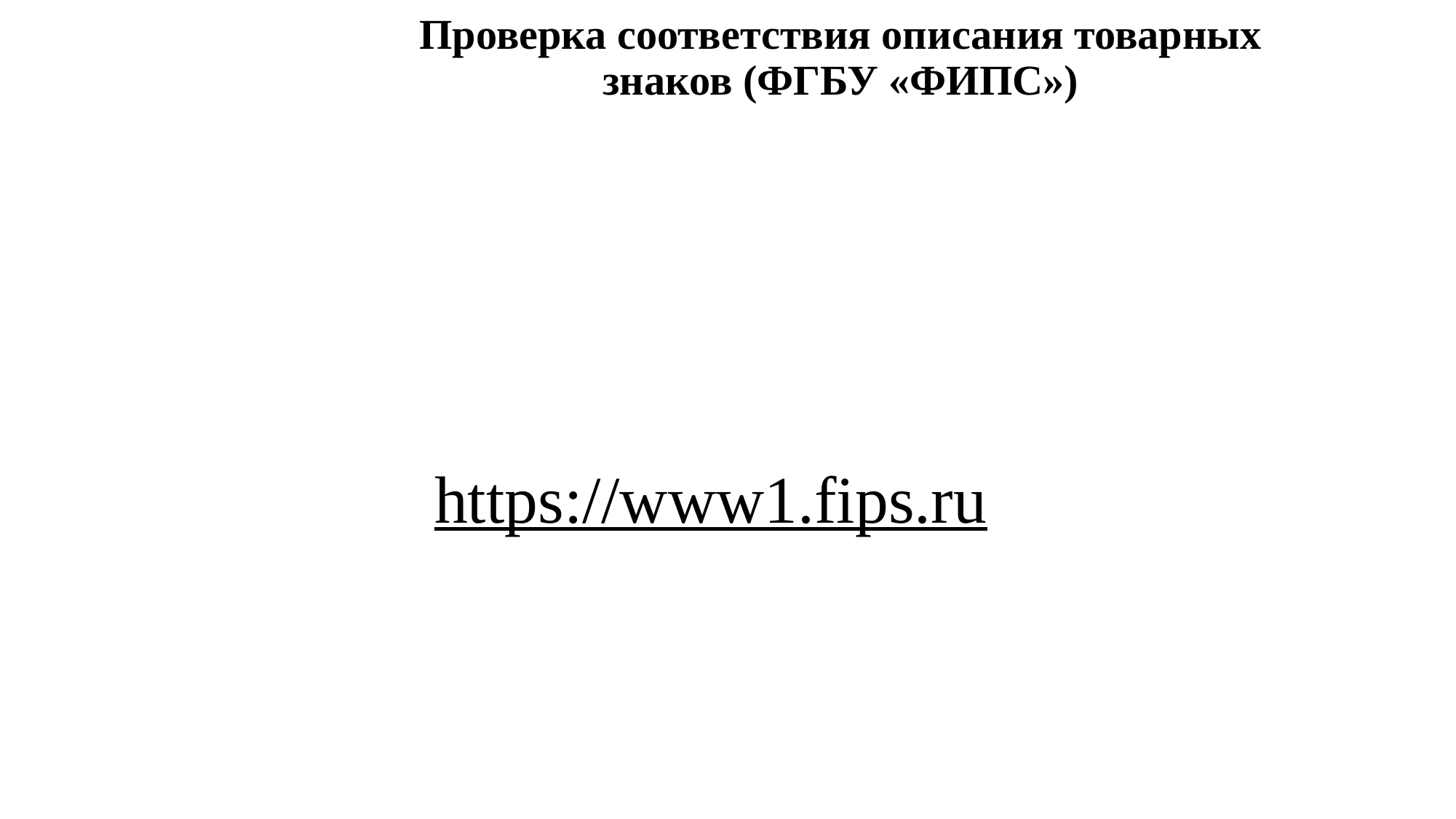

# Проверка соответствия описания товарных знаков (ФГБУ «ФИПС»)

https://www1.fips.ru
19